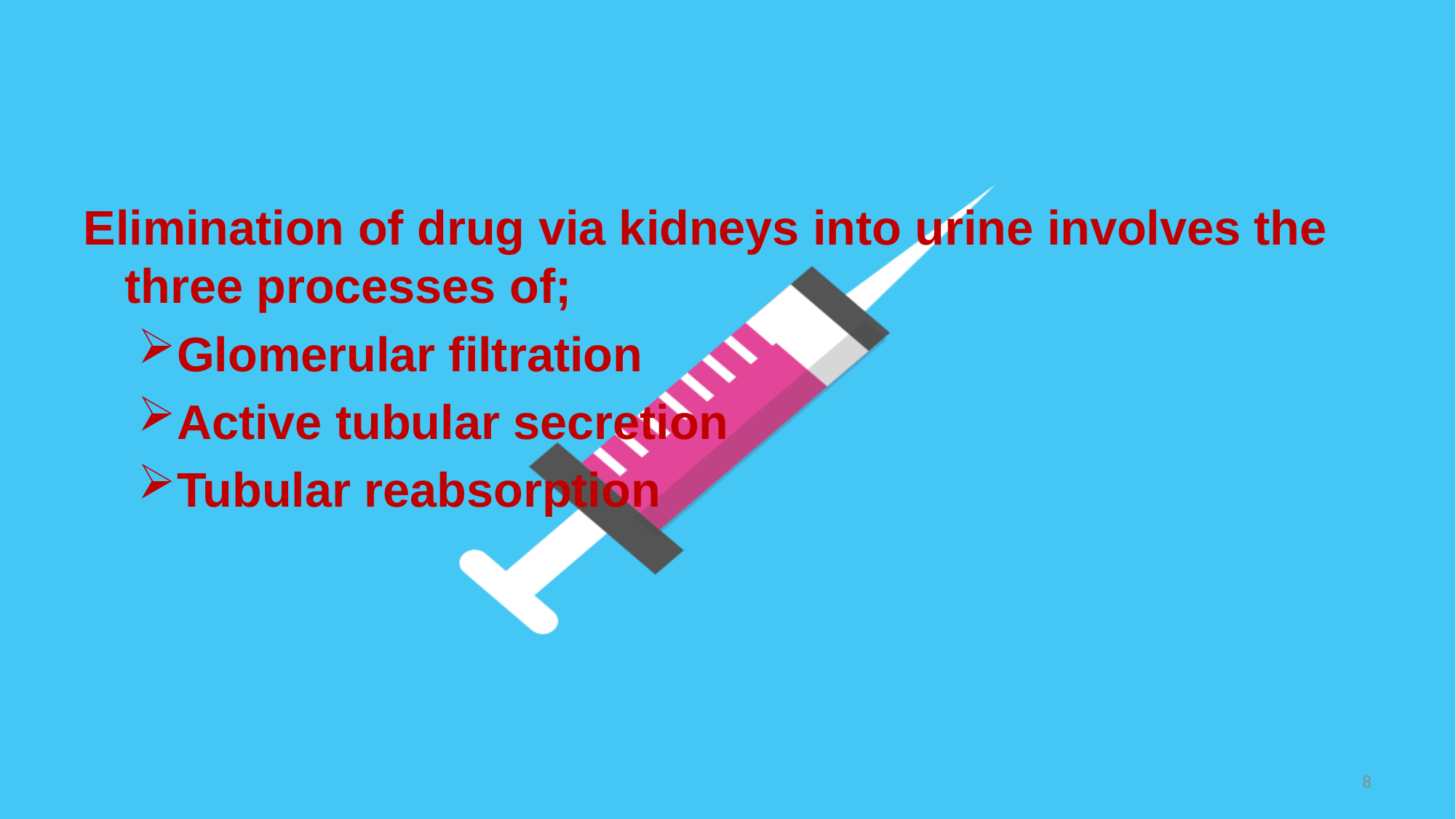

Elimination of drug via kidneys into urine involves the three processes of;
Glomerular filtration
Active tubular secretion
Tubular reabsorption

8